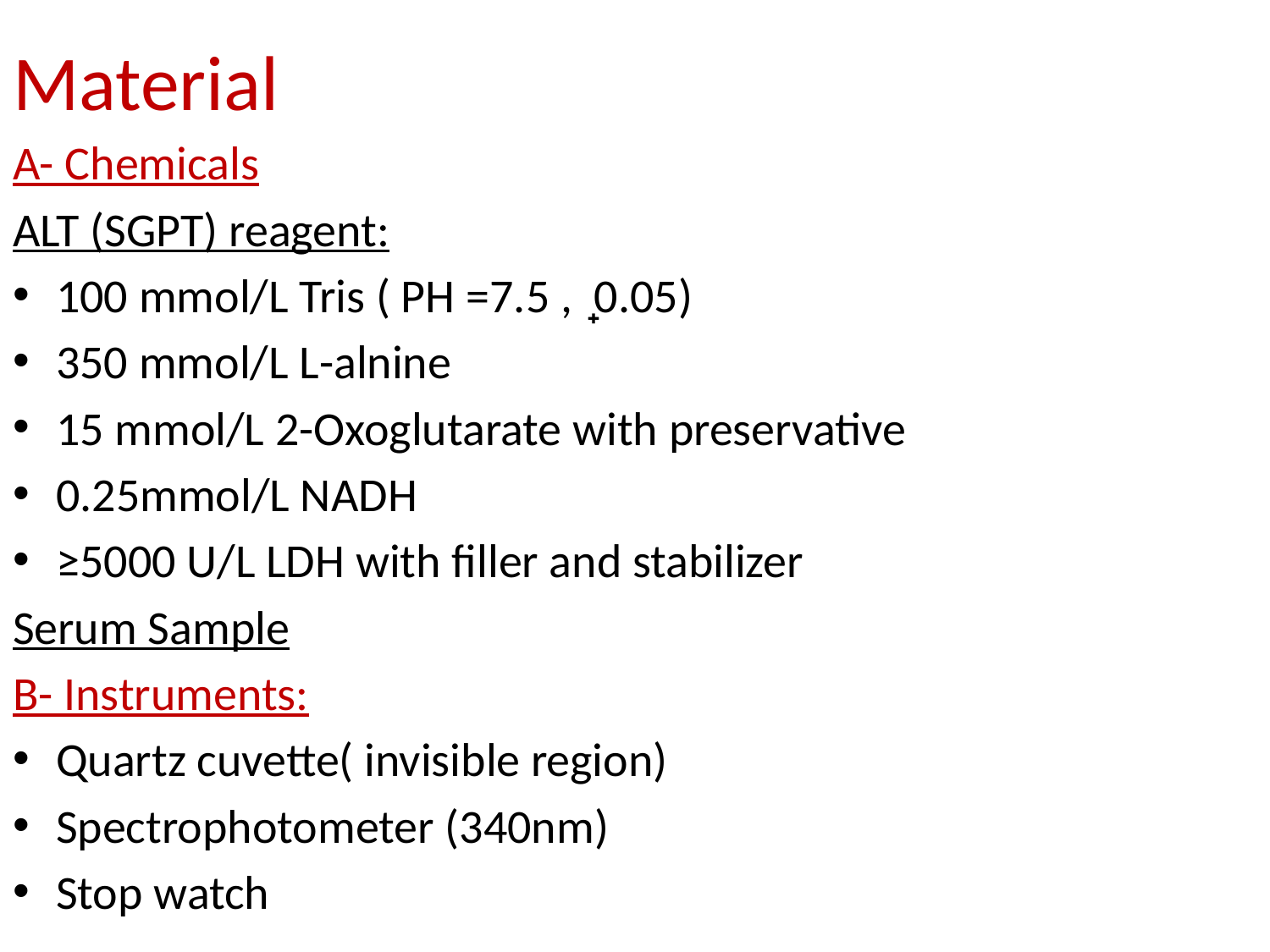

# Material
A- Chemicals
ALT (SGPT) reagent:
100 mmol/L Tris ( PH =7.5 ,  ̠̟0.05)
350 mmol/L L-alnine
15 mmol/L 2-Oxoglutarate with preservative
0.25mmol/L NADH
≥5000 U/L LDH with filler and stabilizer
Serum Sample
B- Instruments:
Quartz cuvette( invisible region)
Spectrophotometer (340nm)
Stop watch